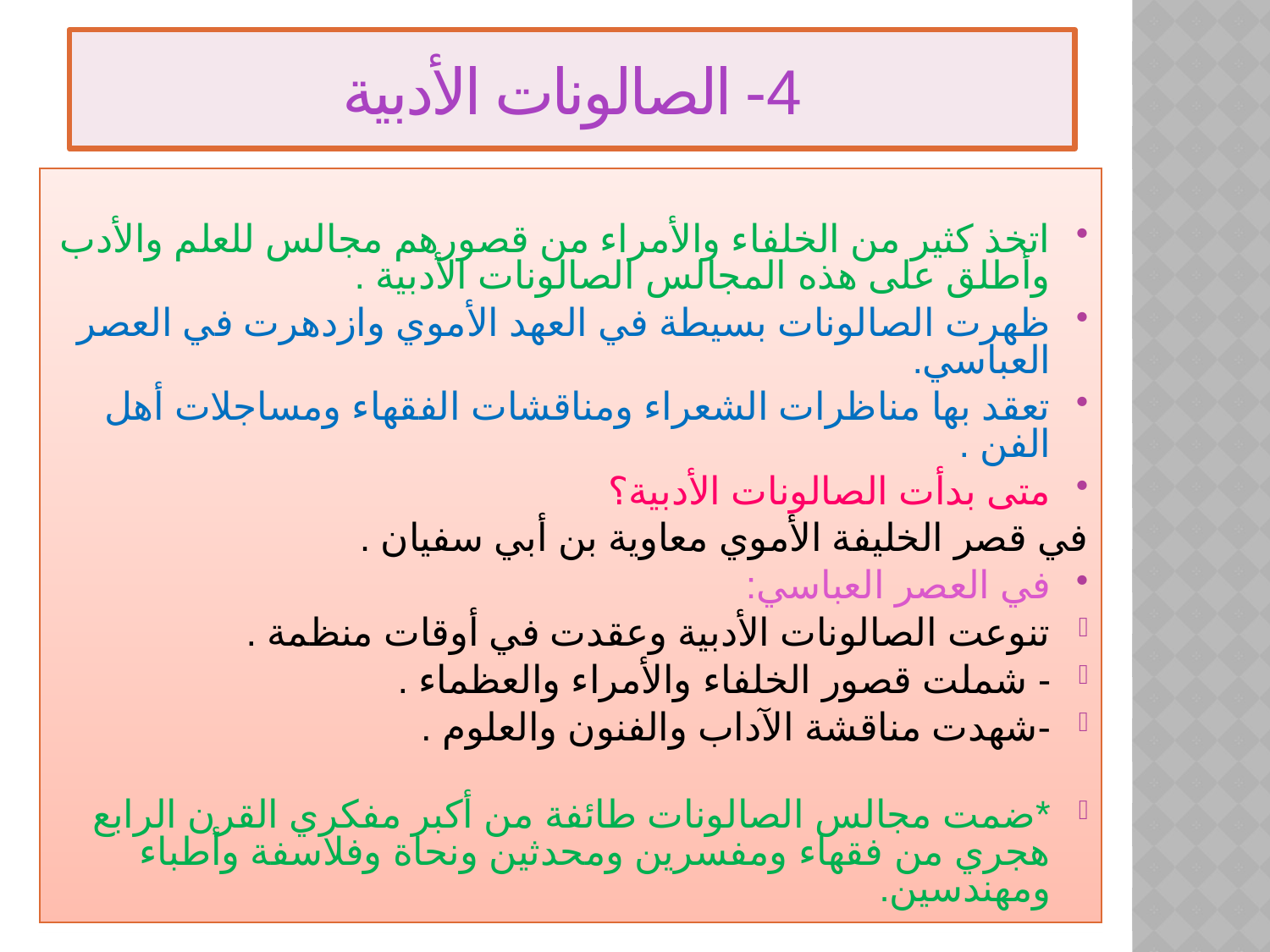

# 4- الصالونات الأدبية

اتخذ كثير من الخلفاء والأمراء من قصورهم مجالس للعلم والأدب وأطلق على هذه المجالس الصالونات الأدبية .
ظهرت الصالونات بسيطة في العهد الأموي وازدهرت في العصر العباسي.
تعقد بها مناظرات الشعراء ومناقشات الفقهاء ومساجلات أهل الفن .
متى بدأت الصالونات الأدبية؟
في قصر الخليفة الأموي معاوية بن أبي سفيان .
في العصر العباسي:
تنوعت الصالونات الأدبية وعقدت في أوقات منظمة .
- شملت قصور الخلفاء والأمراء والعظماء .
-شهدت مناقشة الآداب والفنون والعلوم .

*ضمت مجالس الصالونات طائفة من أكبر مفكري القرن الرابع هجري من فقهاء ومفسرين ومحدثين ونحاة وفلاسفة وأطباء ومهندسين.